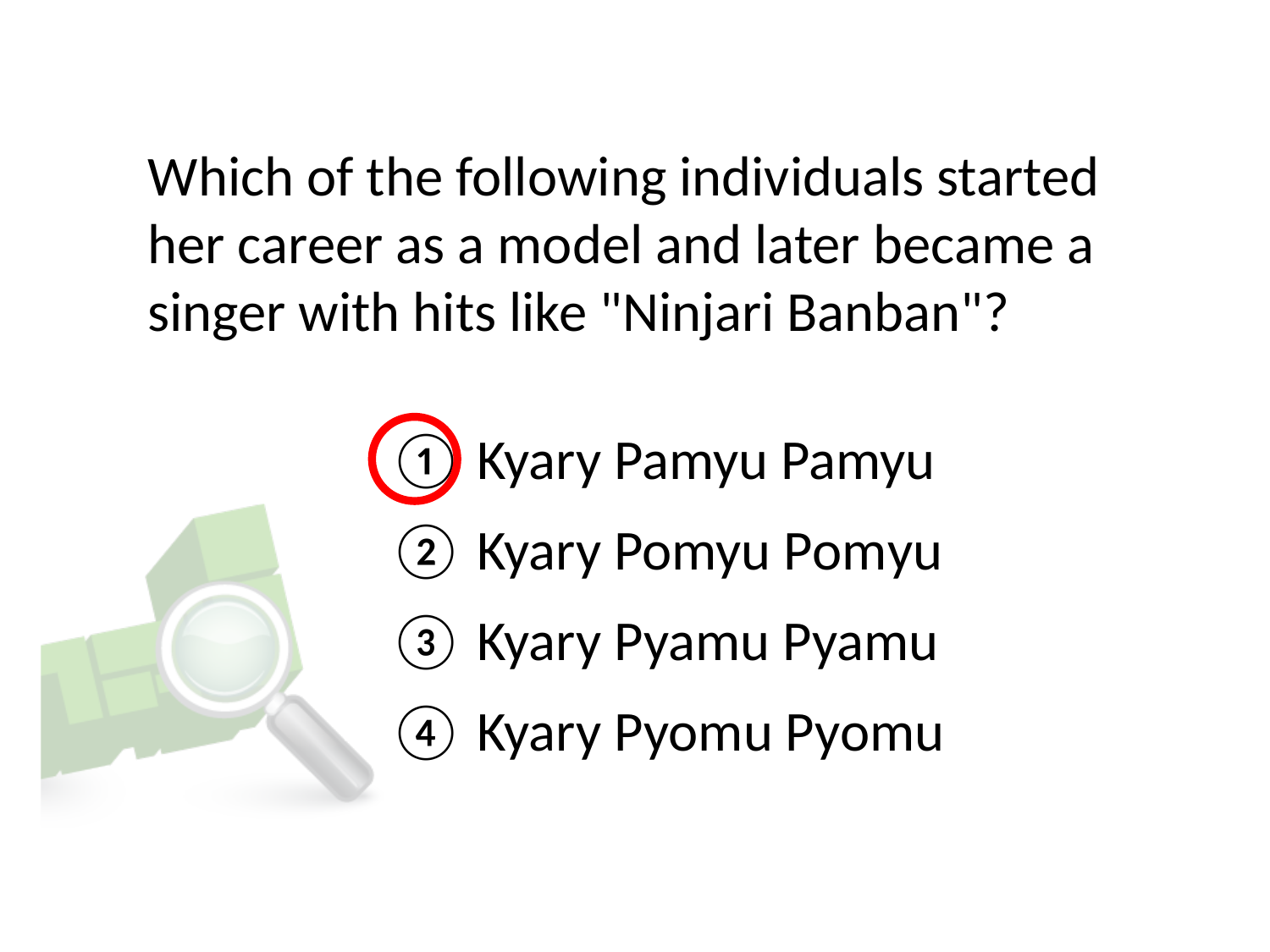

# Which of the following individuals started her career as a model and later became a singer with hits like "Ninjari Banban"?
① Kyary Pamyu Pamyu
② Kyary Pomyu Pomyu
③ Kyary Pyamu Pyamu
④ Kyary Pyomu Pyomu